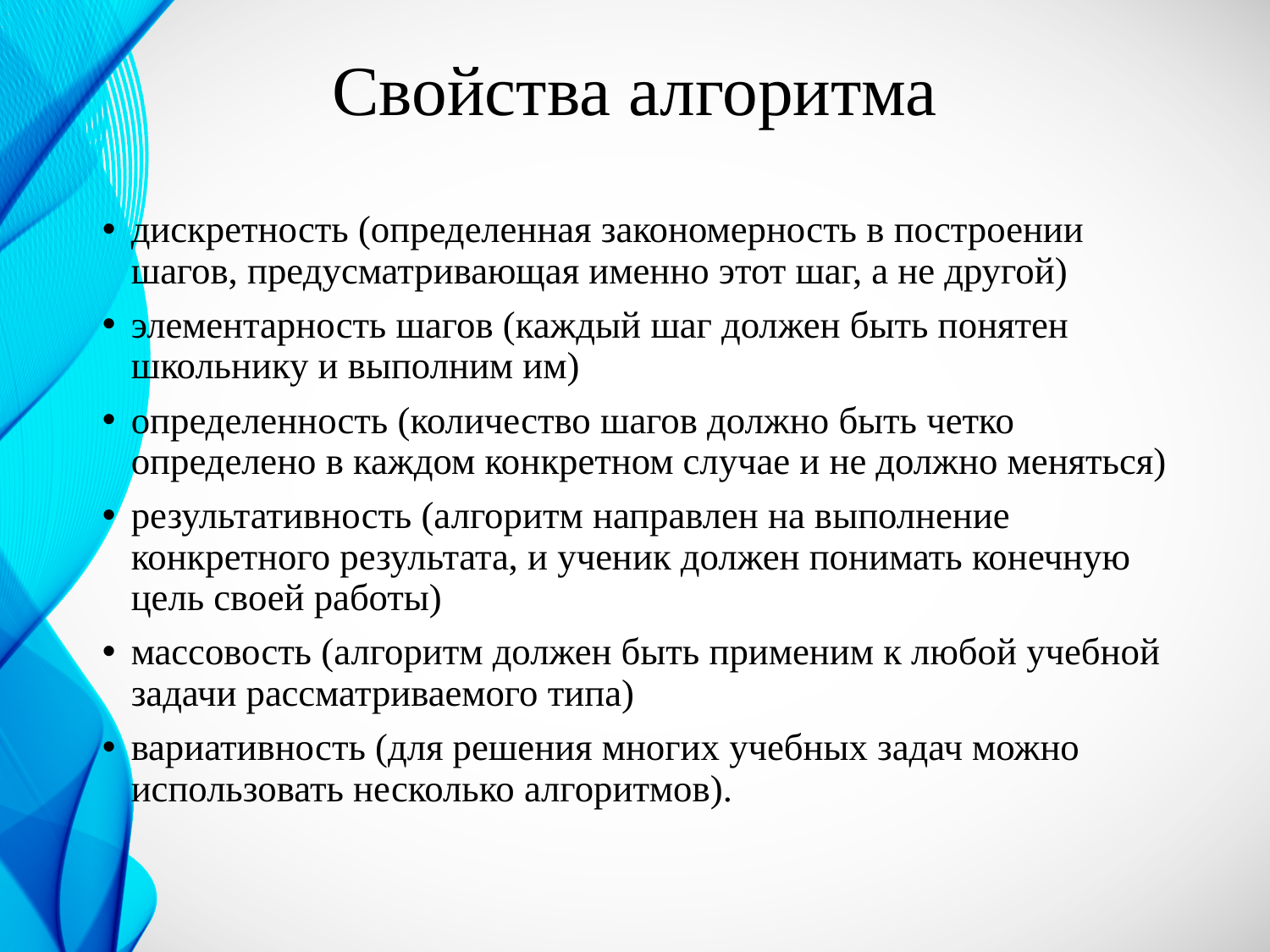

# Свойства алгоритма
дискретность (определенная закономерность в построении шагов, предусматривающая именно этот шаг, а не другой)
элементарность шагов (каждый шаг должен быть понятен школьнику и выполним им)
определенность (количество шагов должно быть четко определено в каждом конкретном случае и не должно меняться)
результативность (алгоритм направлен на выполнение конкретного результата, и ученик должен понимать конечную цель своей работы)
массовость (алгоритм должен быть применим к любой учебной задачи рассматриваемого типа)
вариативность (для решения многих учебных задач можно использовать несколько алгоритмов).